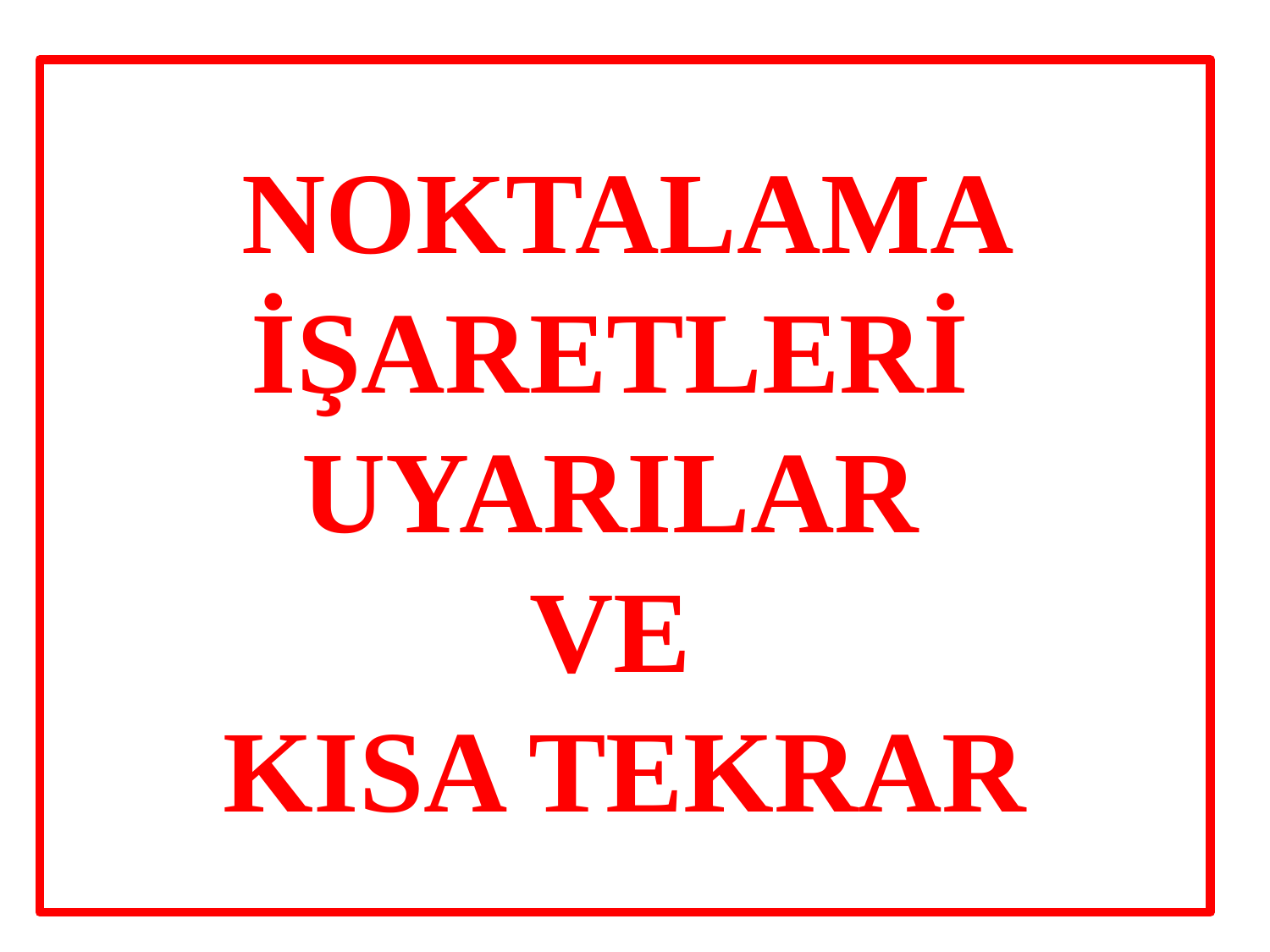

# NOKTALAMA İŞARETLERİ UYARILAR VE KISA TEKRAR